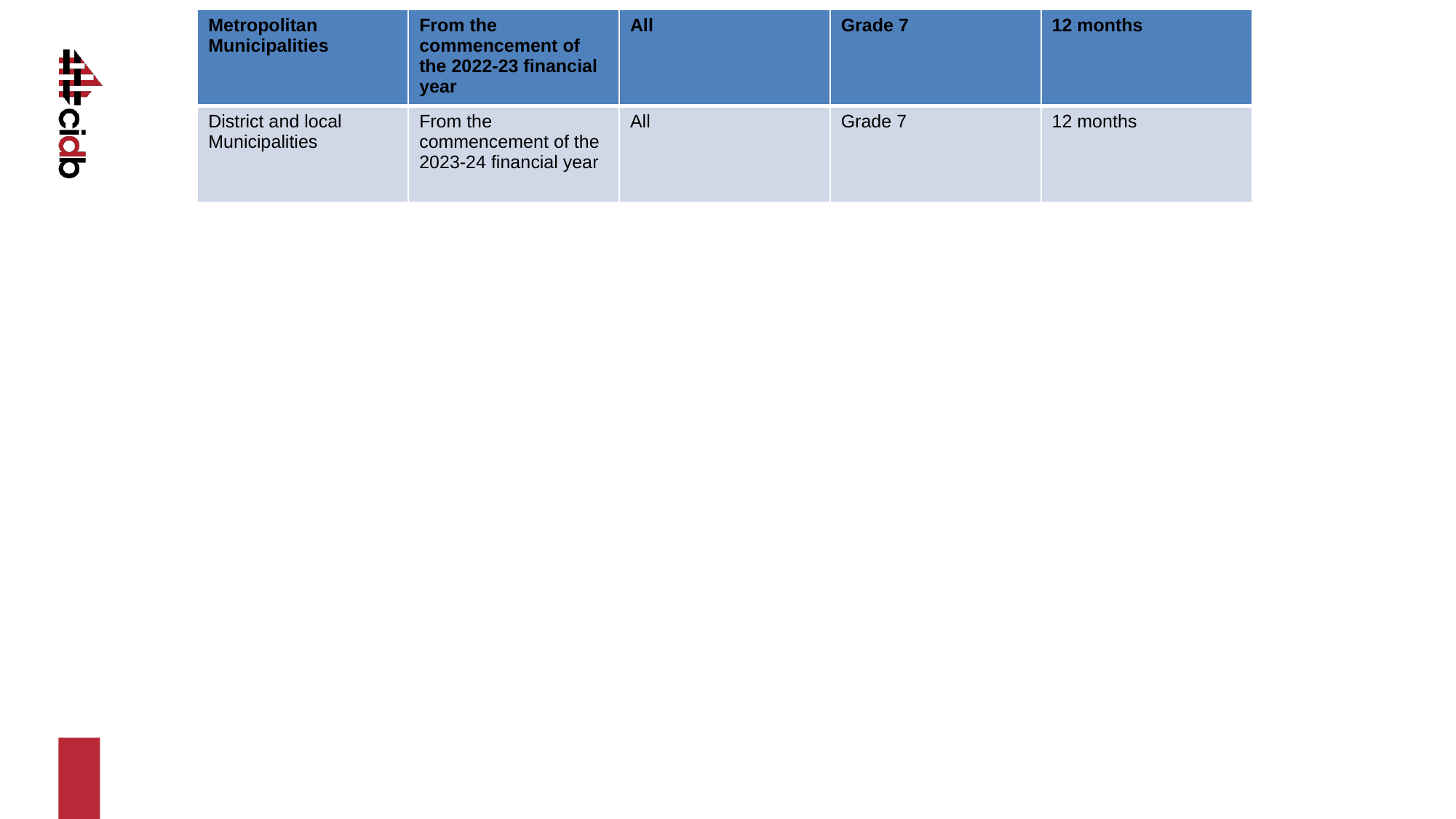

| Metropolitan Municipalities | From the commencement of the 2022-23 financial year | All | Grade 7 | 12 months |
| --- | --- | --- | --- | --- |
| District and local Municipalities | From the commencement of the 2023-24 financial year | All | Grade 7 | 12 months |